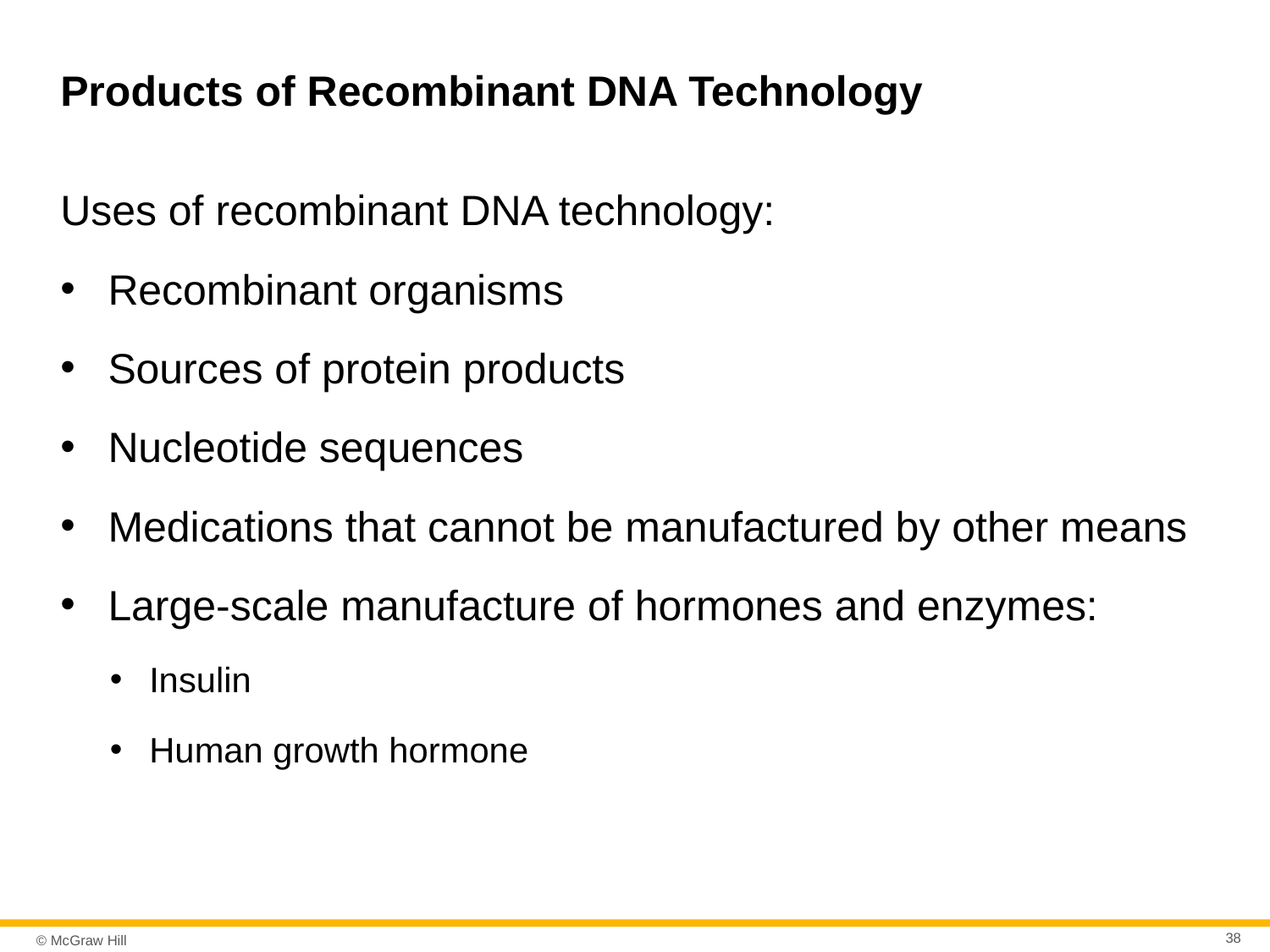

# Products of Recombinant DNA Technology
Uses of recombinant DNA technology:
Recombinant organisms
Sources of protein products
Nucleotide sequences
Medications that cannot be manufactured by other means
Large-scale manufacture of hormones and enzymes:
Insulin
Human growth hormone